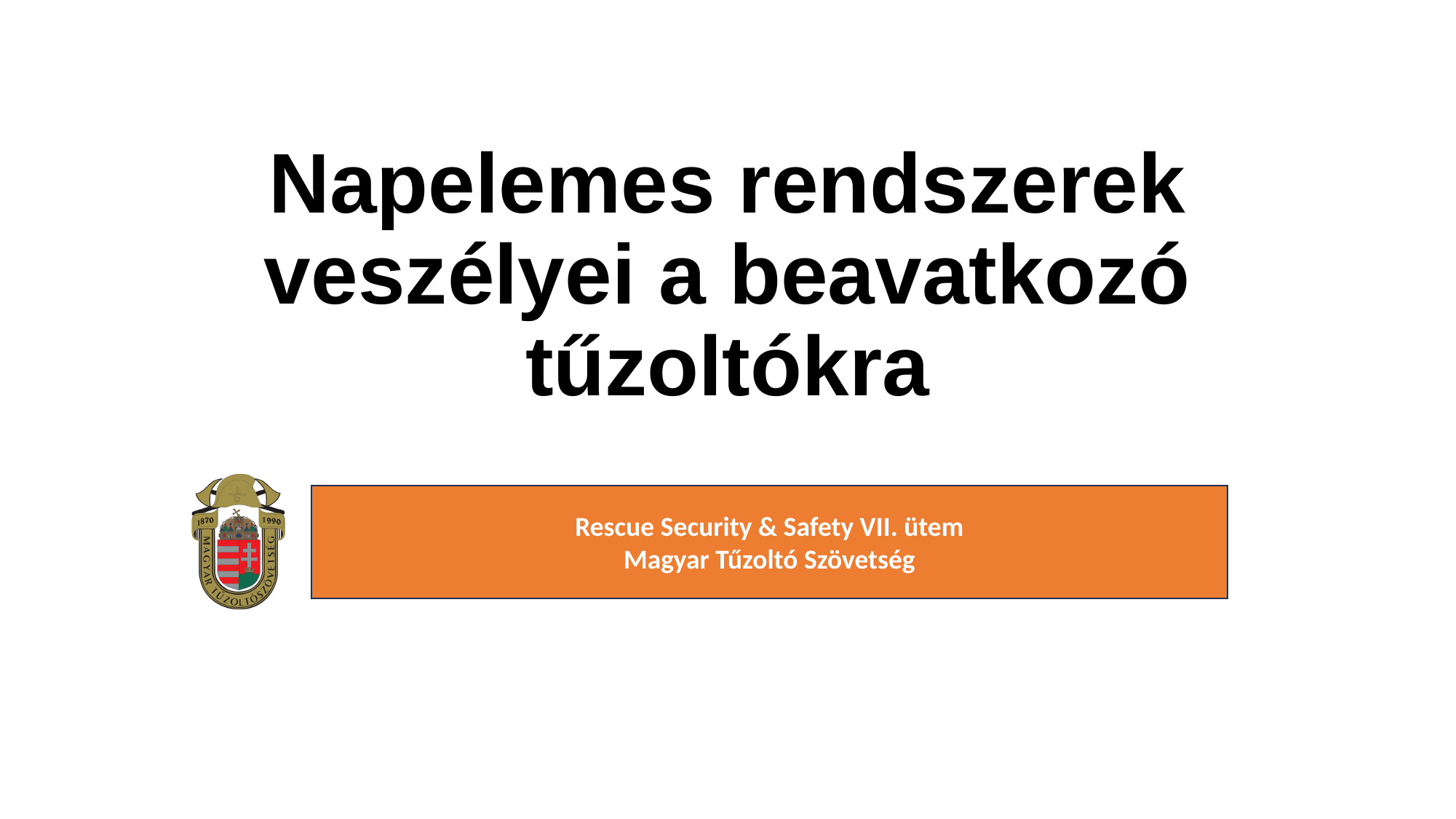

# Napelemes rendszerek veszélyei a beavatkozó tűzoltókra